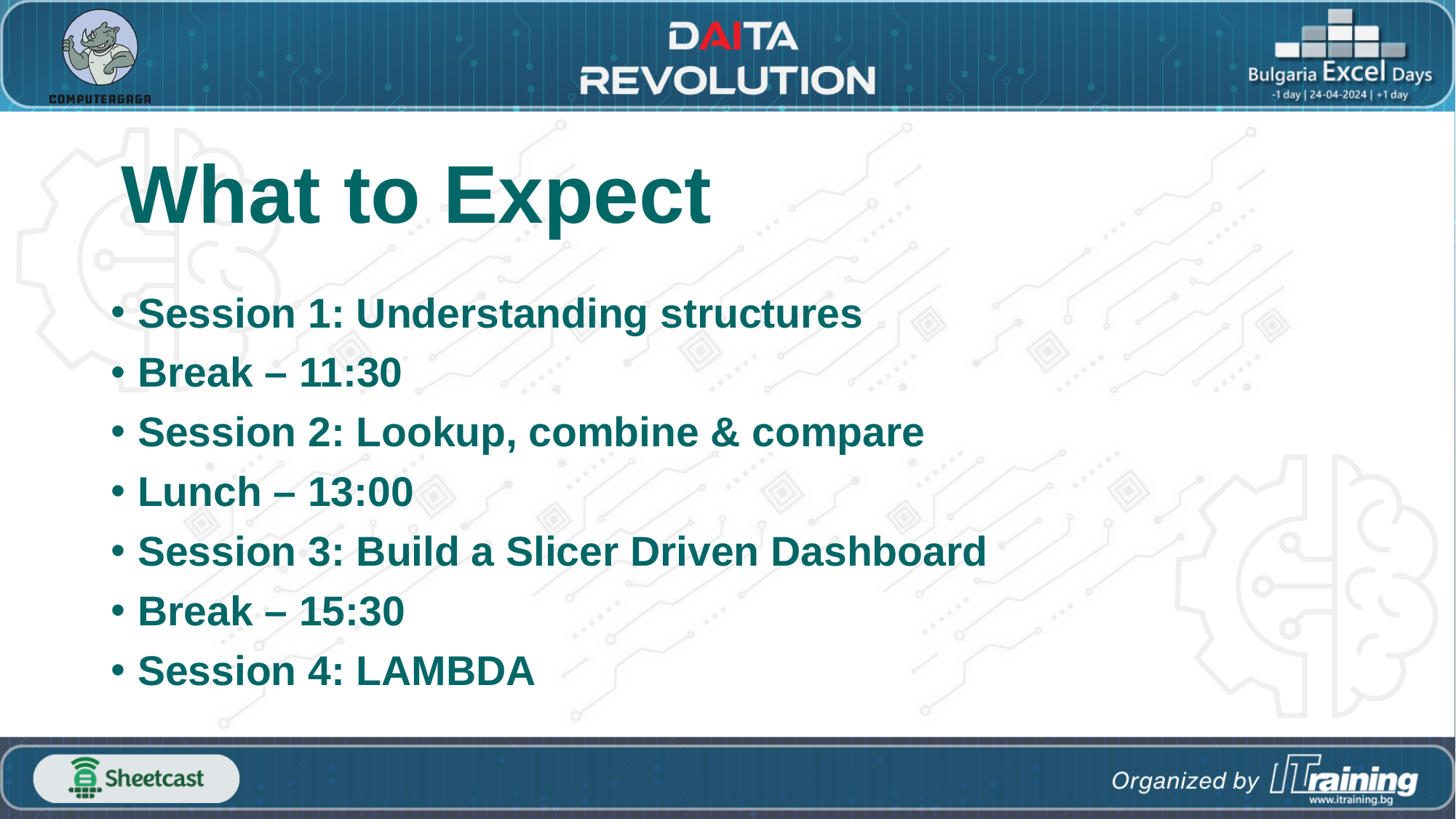

# What to Expect
Session 1: Understanding structures
Break – 11:30
Session 2: Lookup, combine & compare
Lunch – 13:00
Session 3: Build a Slicer Driven Dashboard
Break – 15:30
Session 4: LAMBDA